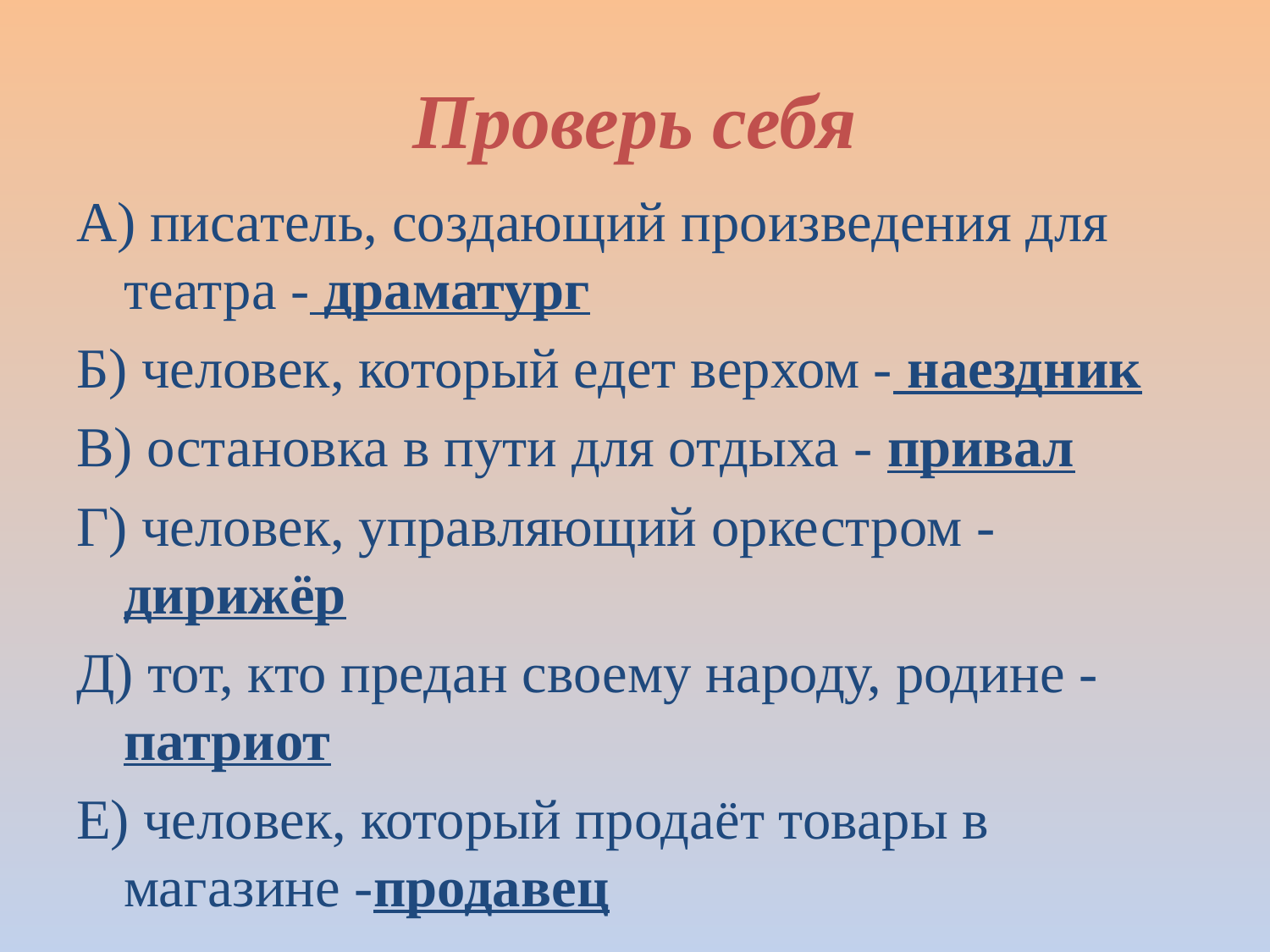

# Проверь себя
А) писатель, создающий произведения для театра - драматург
Б) человек, который едет верхом - наездник
В) остановка в пути для отдыха - привал
Г) человек, управляющий оркестром - дирижёр
Д) тот, кто предан своему народу, родине - патриот
Е) человек, который продаёт товары в магазине -продавец